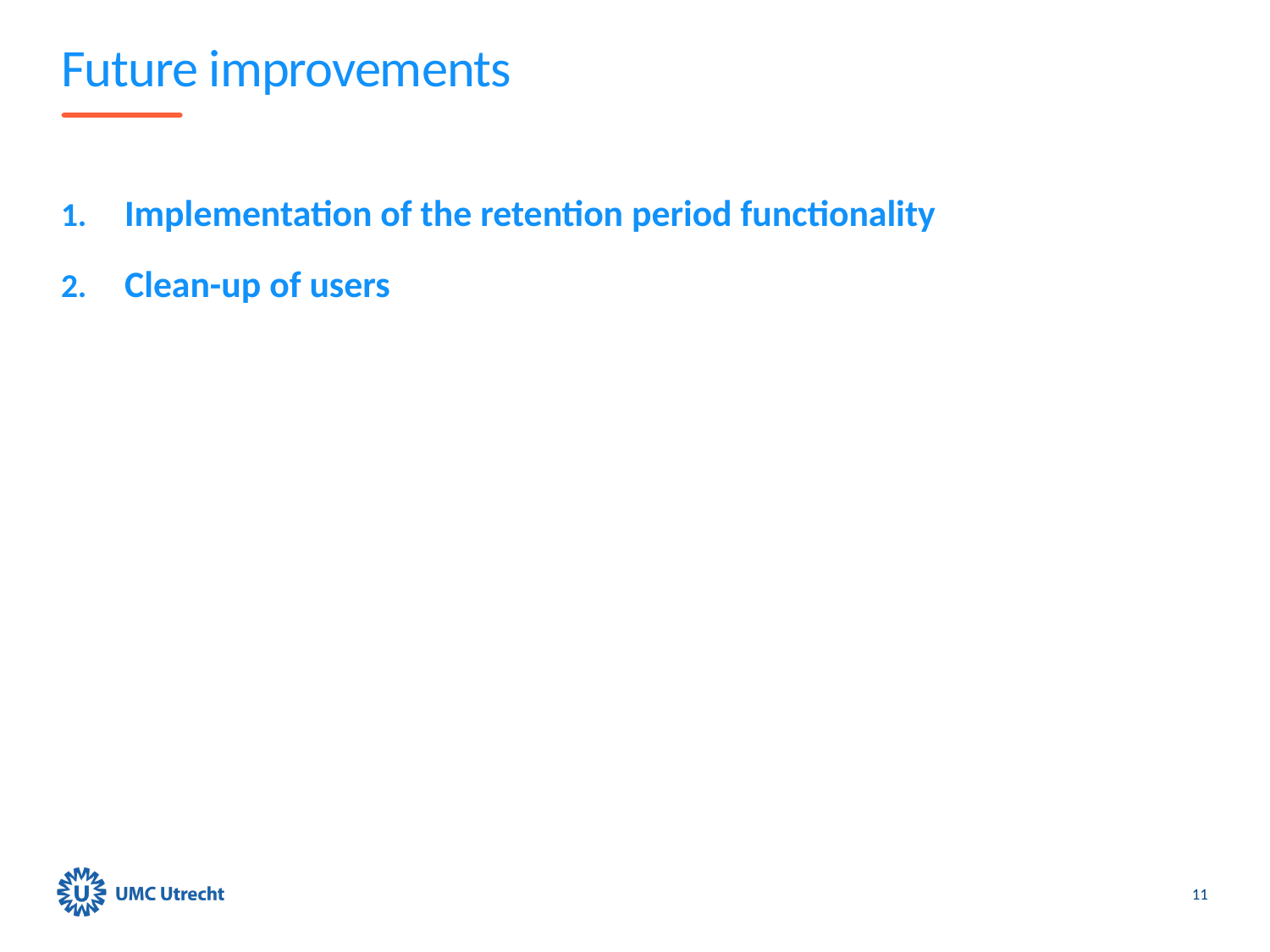

# Future improvements
Implementation of the retention period functionality

Clean-up of users
11